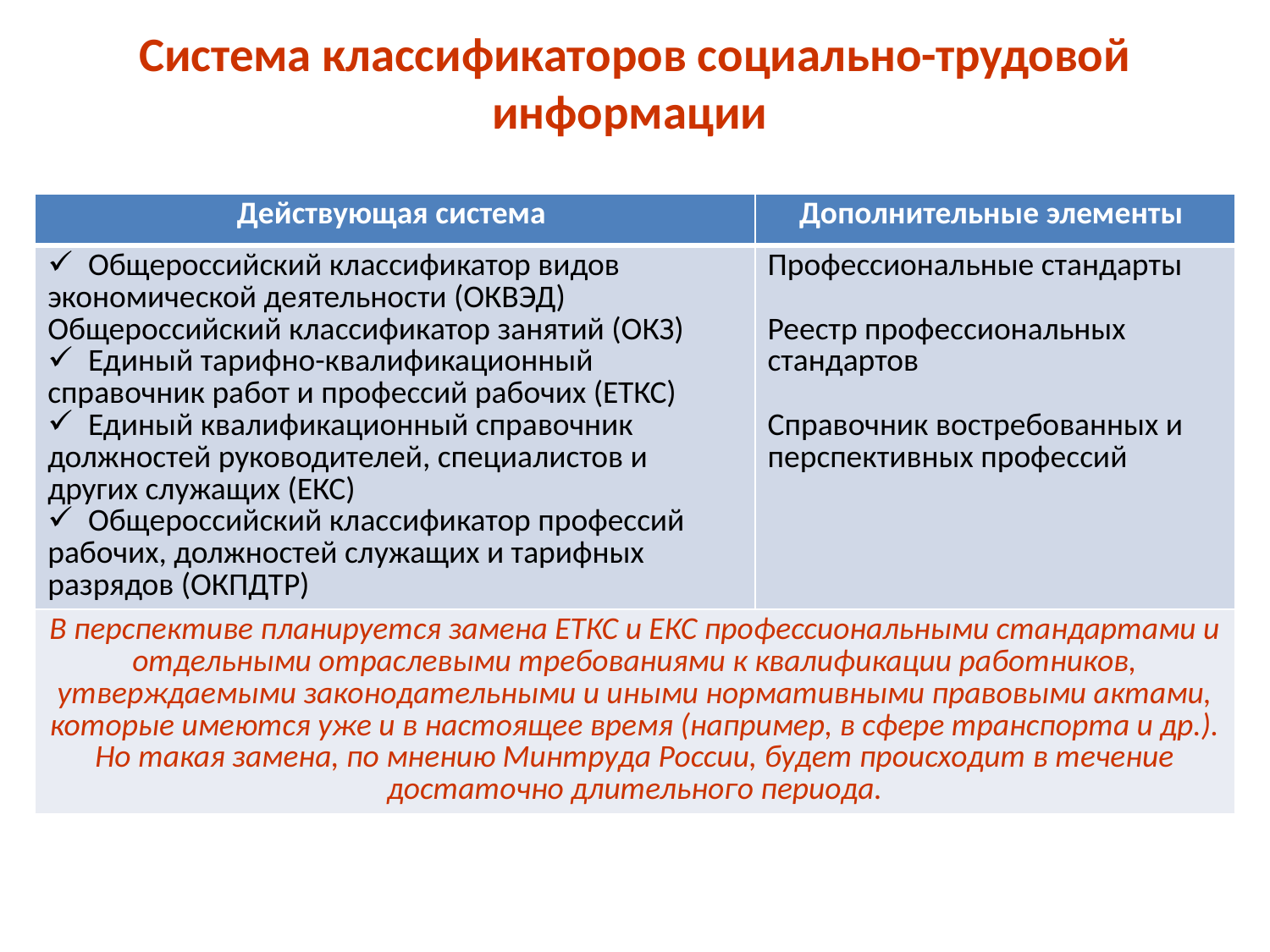

# Система классификаторов социально-трудовой информации
| Действующая система | Дополнительные элементы |
| --- | --- |
| Общероссийский классификатор видов экономической деятельности (ОКВЭД) Общероссийский классификатор занятий (ОКЗ) Единый тарифно-квалификационный справочник работ и профессий рабочих (ЕТКС) Единый квалификационный справочник должностей руководителей, специалистов и других служащих (ЕКС) Общероссийский классификатор профессий рабочих, должностей служащих и тарифных разрядов (ОКПДТР) | Профессиональные стандарты Реестр профессиональных стандартов Справочник востребованных и перспективных профессий |
| В перспективе планируется замена ЕТКС и ЕКС профессиональными стандартами и отдельными отраслевыми требованиями к квалификации работников, утверждаемыми законодательными и иными нормативными правовыми актами, которые имеются уже и в настоящее время (например, в сфере транспорта и др.). Но такая замена, по мнению Минтруда России, будет происходит в течение достаточно длительного периода. |  |